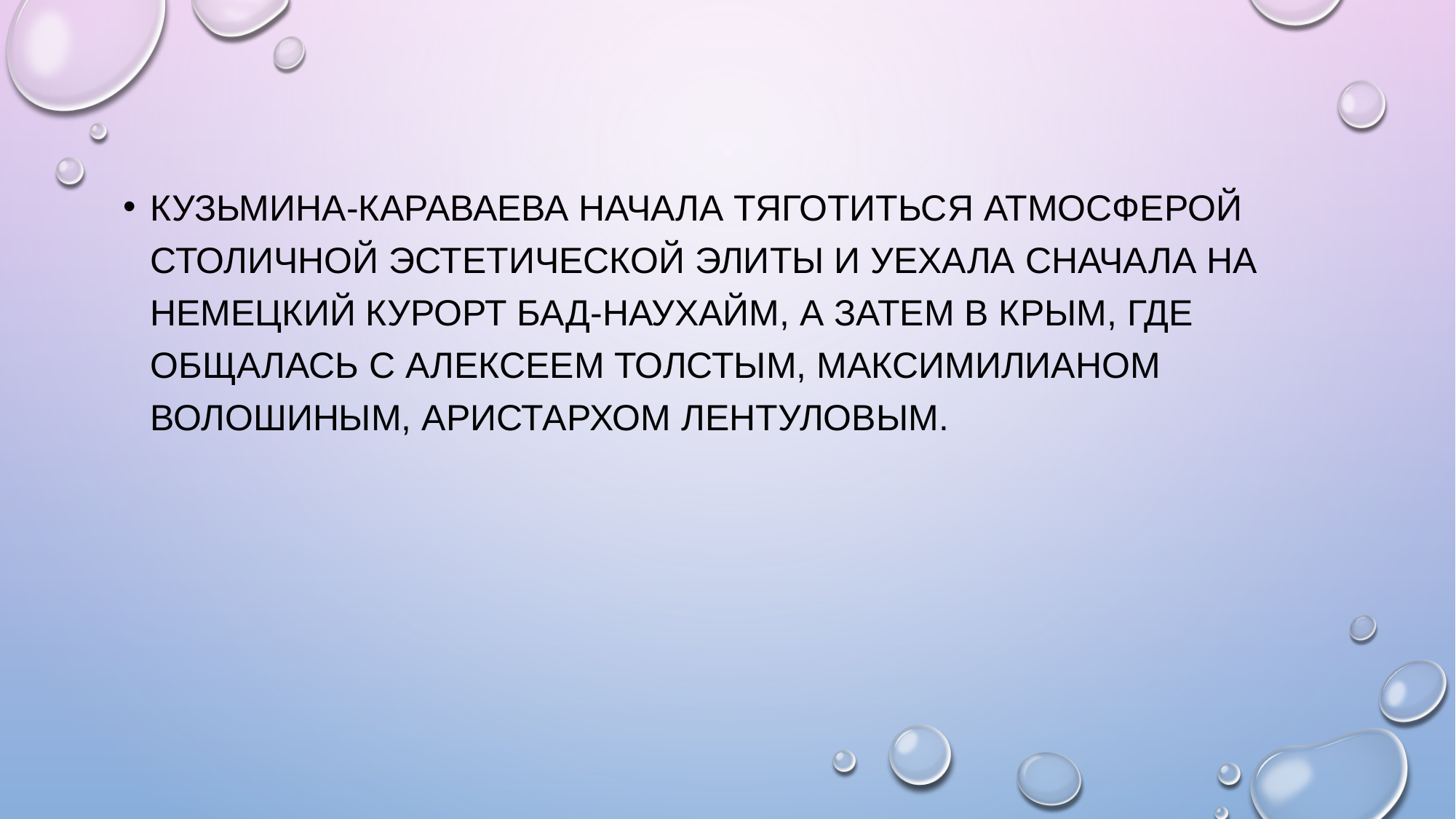

Кузьмина-Караваева начала тяготиться атмосферой столичной эстетической элиты и уехала сначала на немецкий курорт Бад-Наухайм, а затем в Крым, где общалась с Алексеем Толстым, Максимилианом Волошиным, Аристархом Лентуловым.